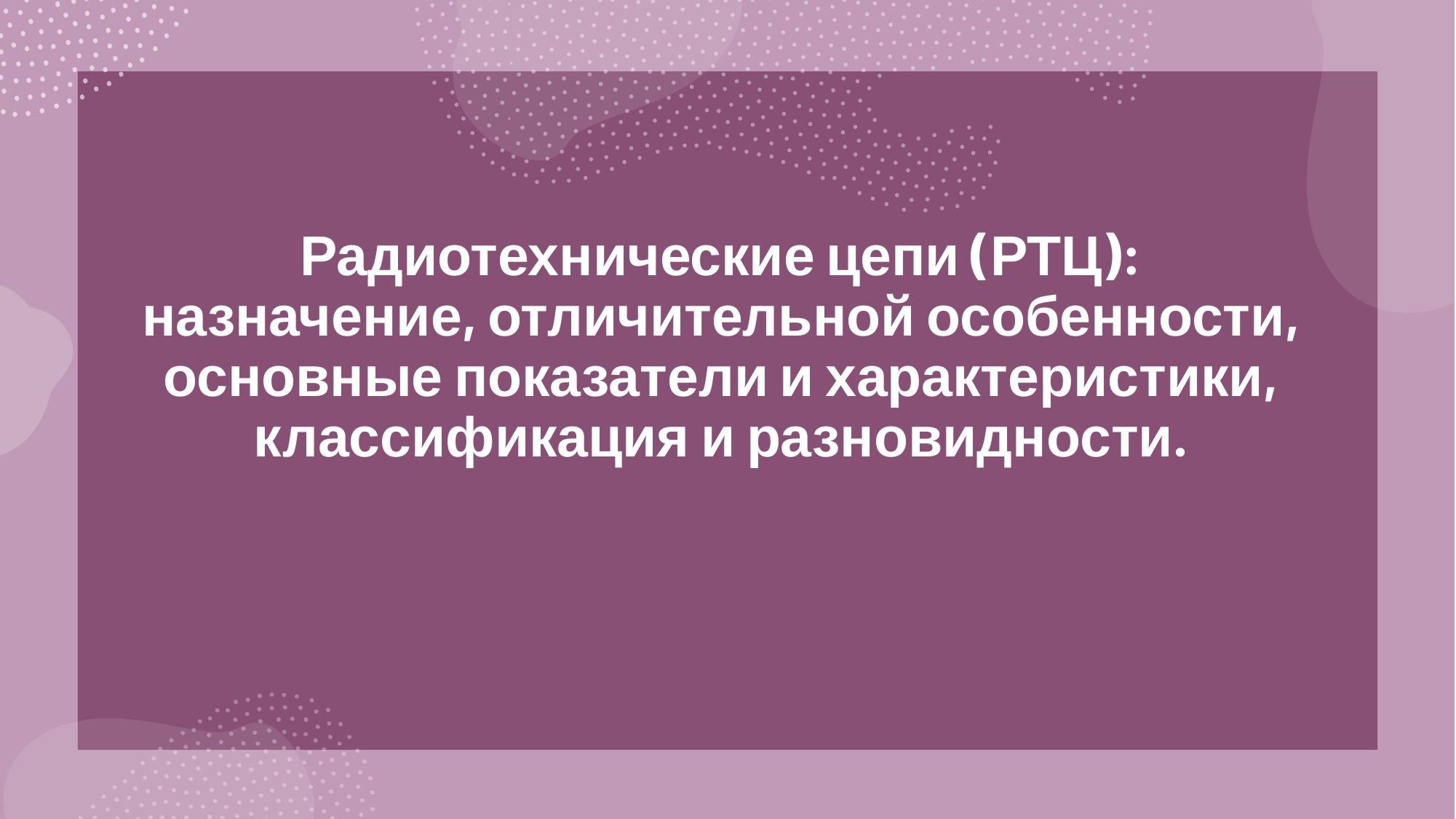

# Радиотехнические цепи (РТЦ): назначение, отличительной особенности, основные показатели и характеристики, классификация и разновидности.